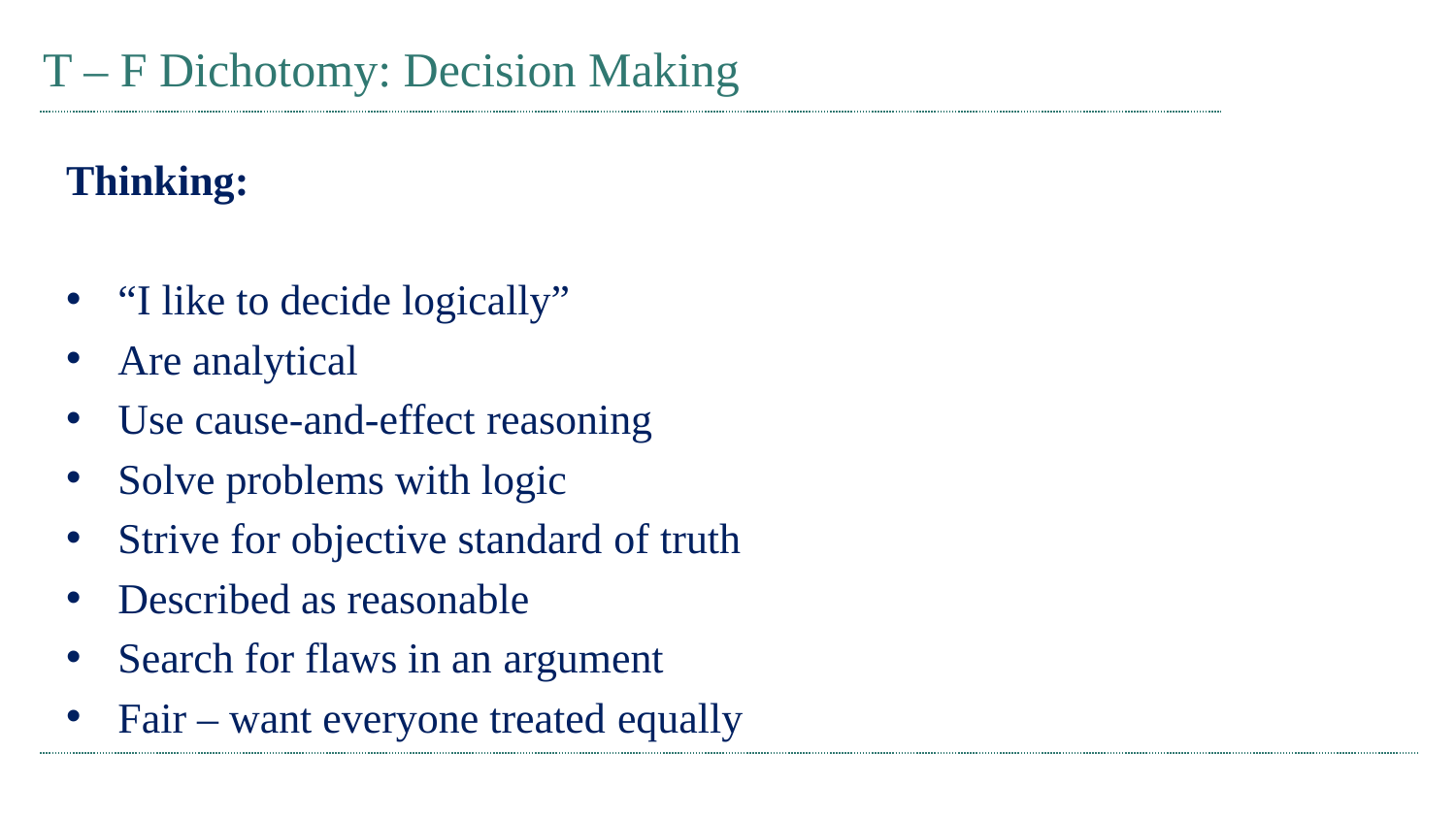

# T – F Dichotomy: Decision Making
Thinking:

“I like to decide logically”
Are analytical
Use cause-and-effect reasoning
Solve problems with logic
Strive for objective standard of truth
Described as reasonable
Search for flaws in an argument
Fair – want everyone treated equally